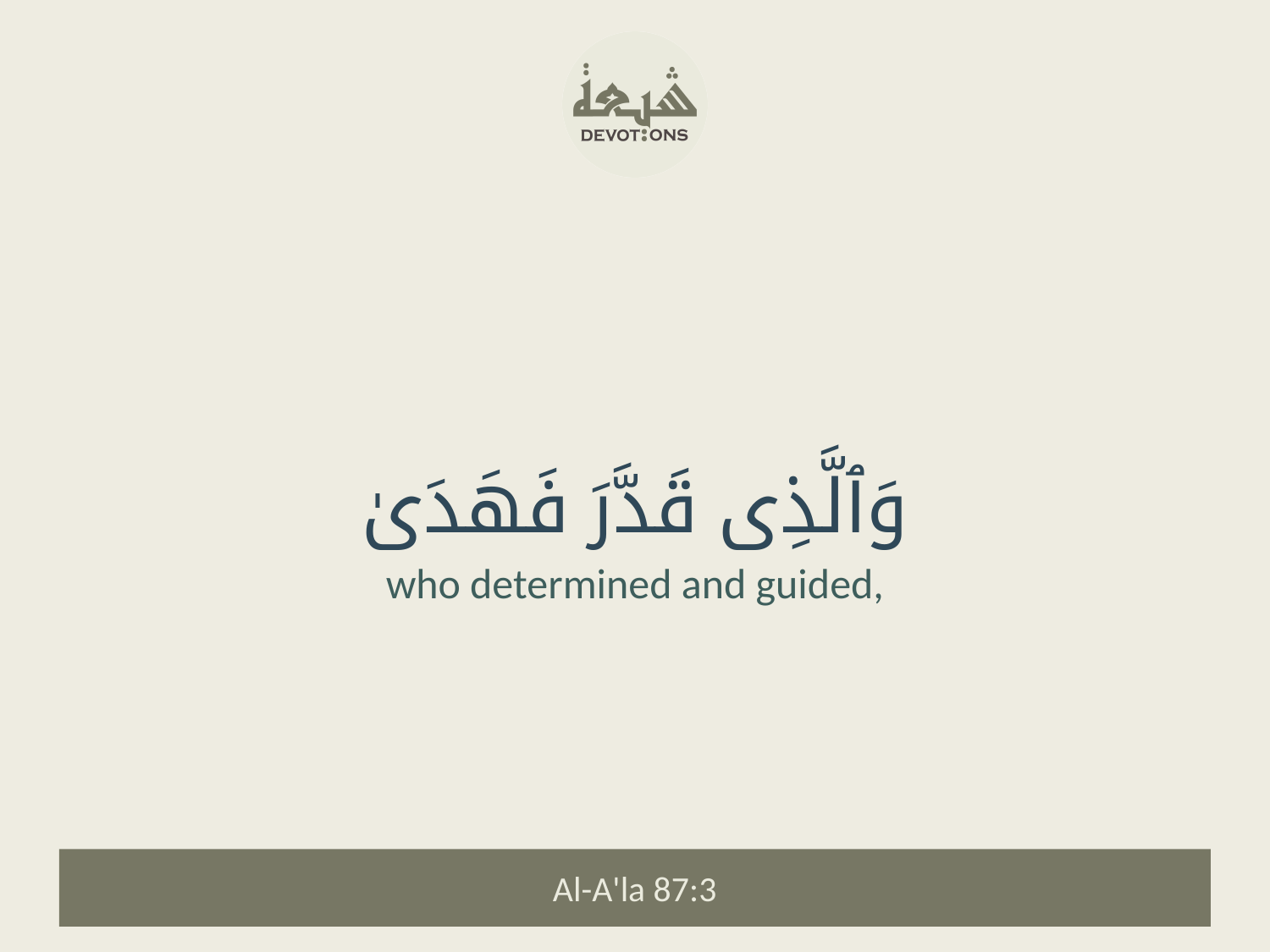

وَٱلَّذِى قَدَّرَ فَهَدَىٰ
who determined and guided,
Al-A'la 87:3